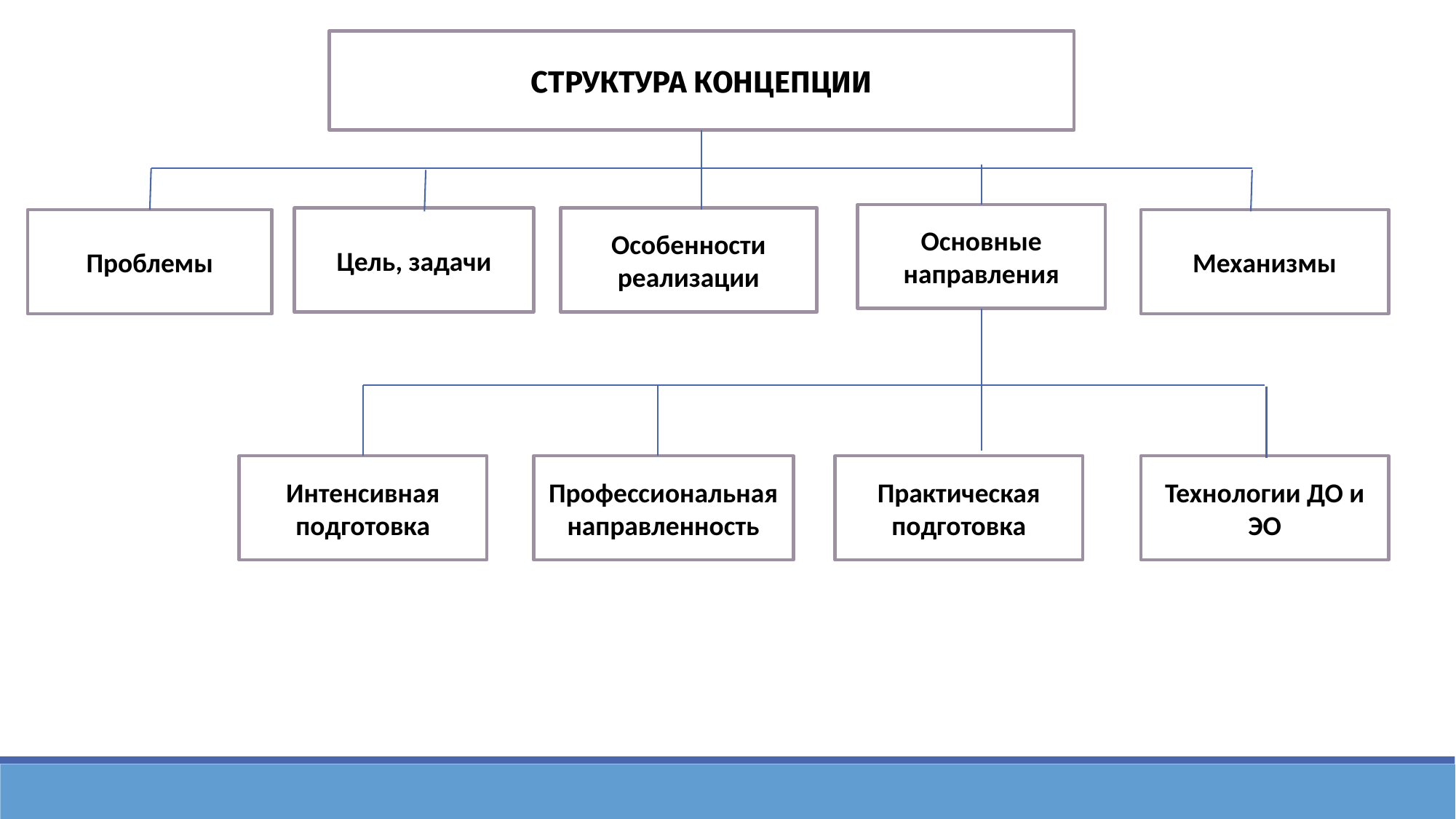

СТРУКТУРА КОНЦЕПЦИИ
Основные направления
Особенности реализации
Цель, задачи
Проблемы
Механизмы
Практическая подготовка
Технологии ДО и ЭО
Интенсивная подготовка
Профессиональная направленность